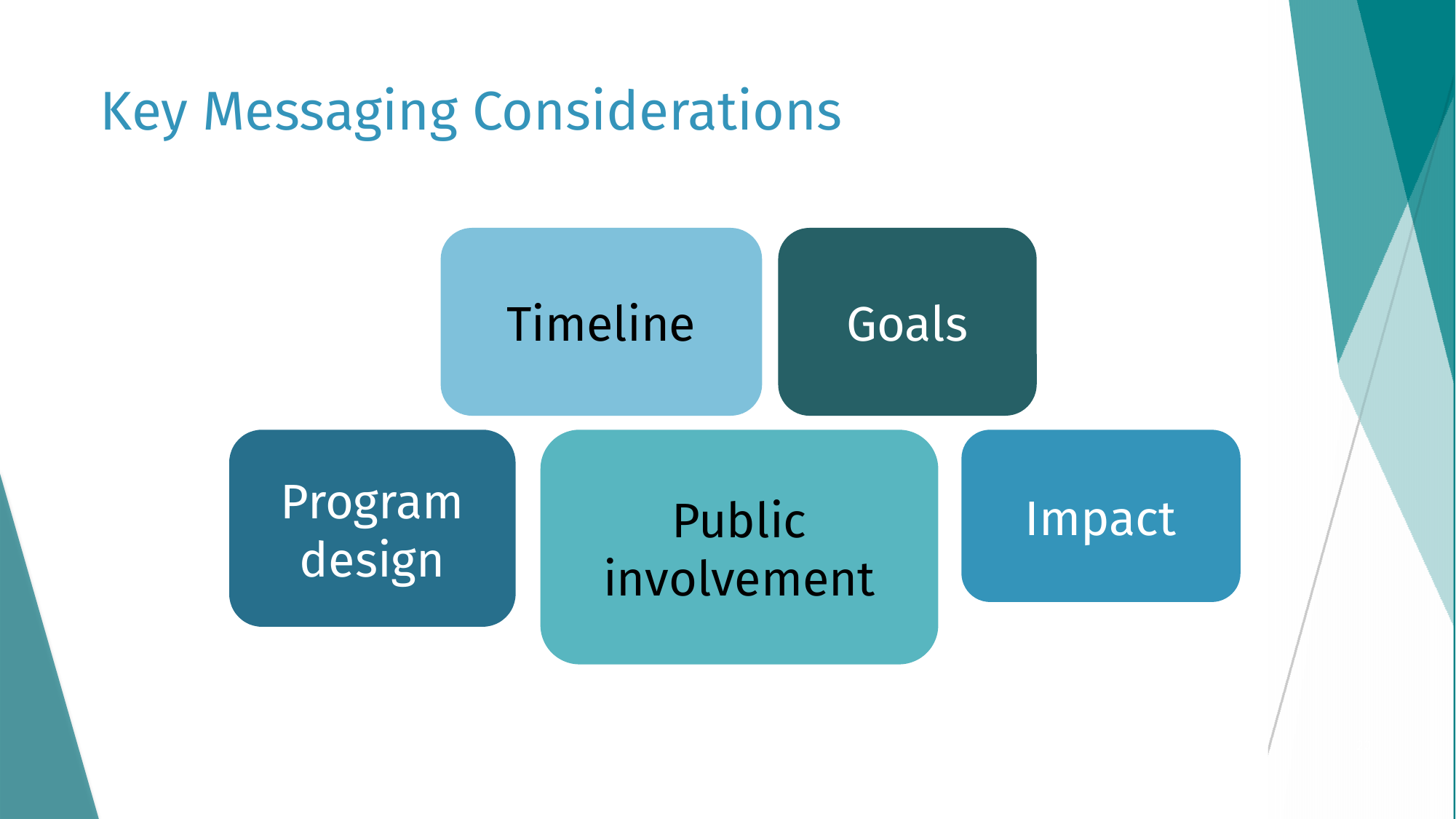

# Key Messaging Considerations
Timeline
Goals
Impact
Program design
Public involvement
20